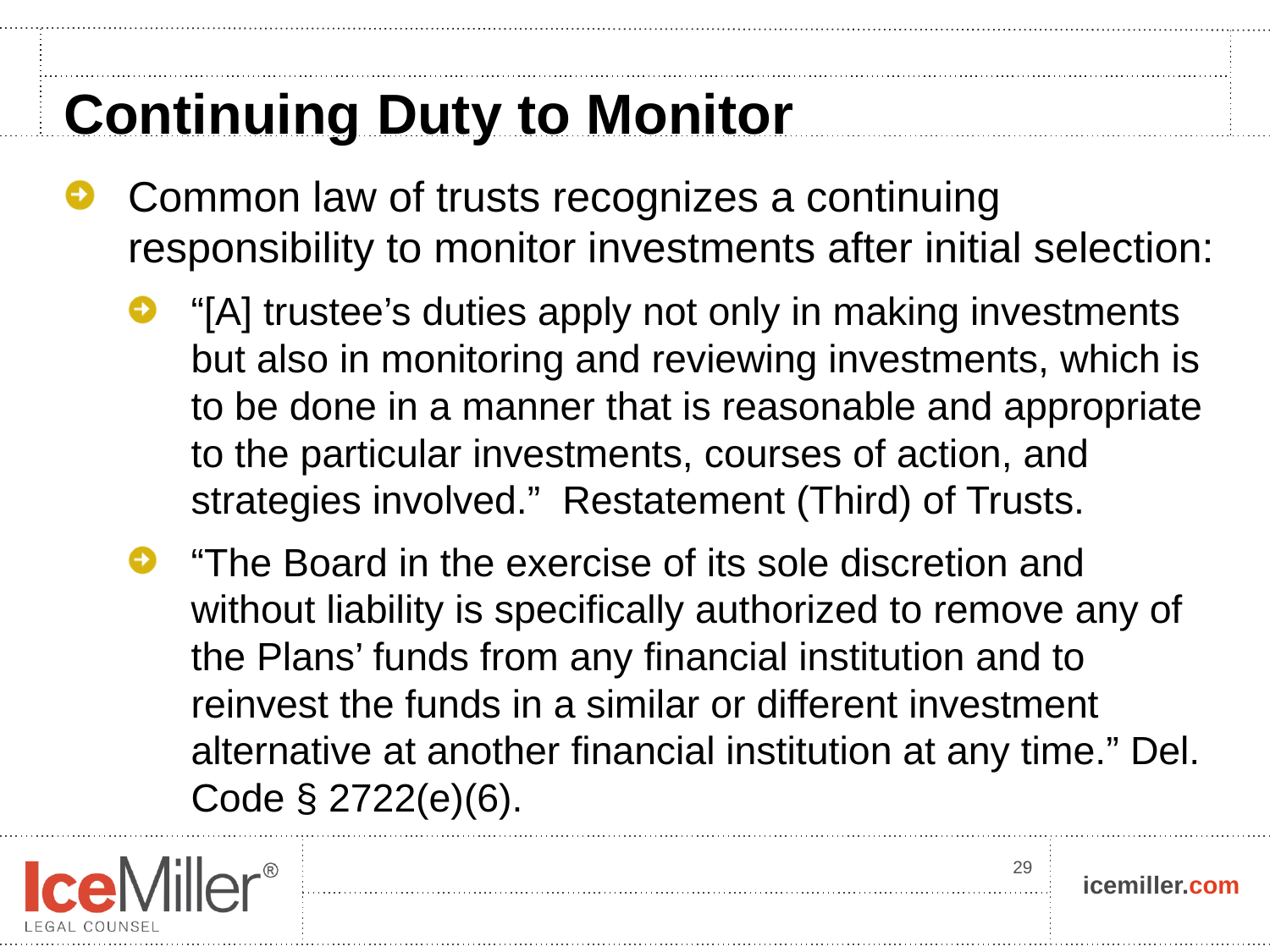

# Continuing Duty to Monitor
Common law of trusts recognizes a continuing responsibility to monitor investments after initial selection:
“[A] trustee’s duties apply not only in making investments but also in monitoring and reviewing investments, which is to be done in a manner that is reasonable and appropriate to the particular investments, courses of action, and strategies involved.”  Restatement (Third) of Trusts.
“The Board in the exercise of its sole discretion and without liability is specifically authorized to remove any of the Plans’ funds from any financial institution and to reinvest the funds in a similar or different investment alternative at another financial institution at any time.” Del. Code § 2722(e)(6).
29